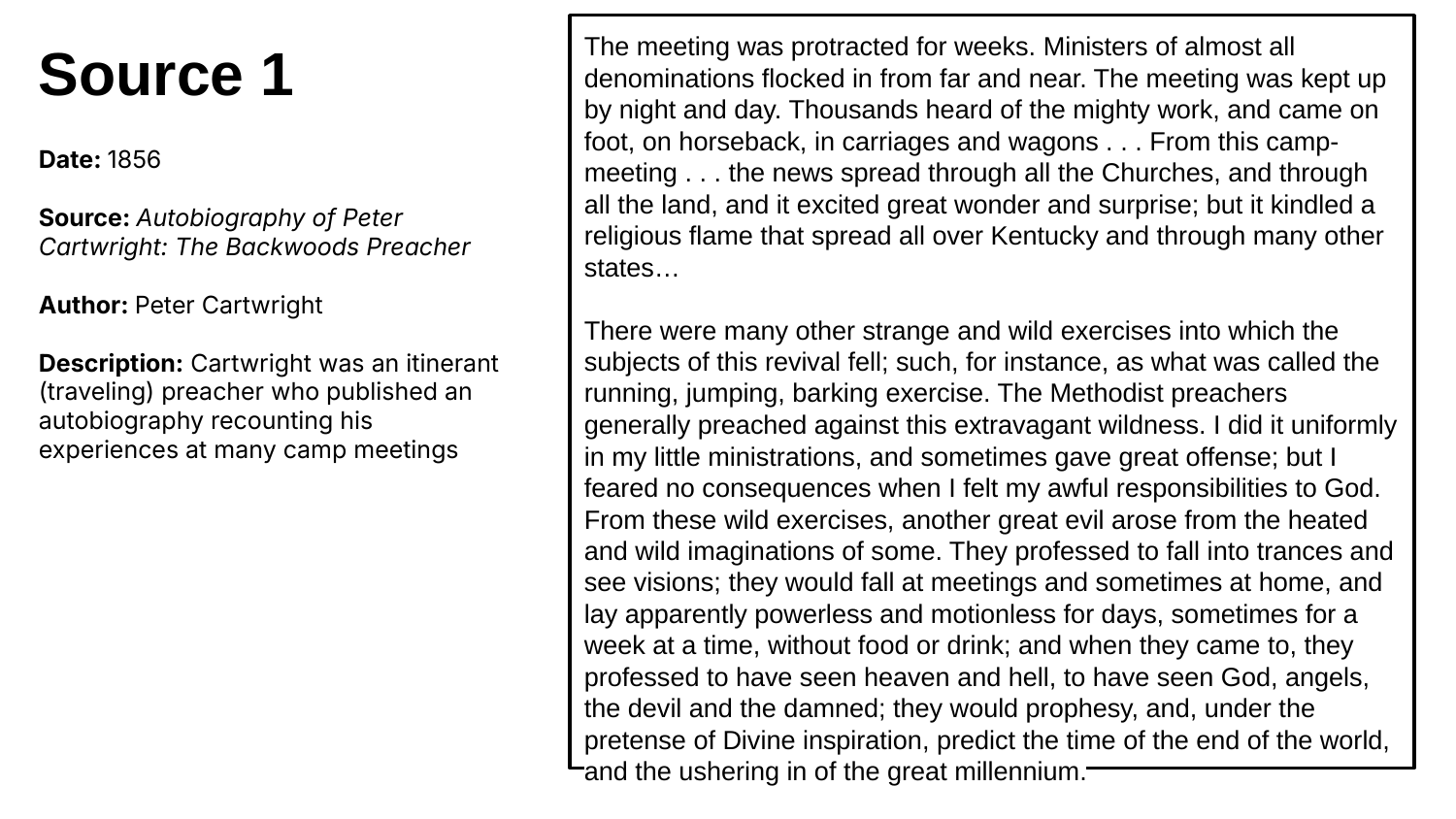

The meeting was protracted for weeks. Ministers of almost all denominations flocked in from far and near. The meeting was kept up by night and day. Thousands heard of the mighty work, and came on foot, on horseback, in carriages and wagons . . . From this camp-meeting . . . the news spread through all the Churches, and through all the land, and it excited great wonder and surprise; but it kindled a religious flame that spread all over Kentucky and through many other states…

There were many other strange and wild exercises into which the subjects of this revival fell; such, for instance, as what was called the running, jumping, barking exercise. The Methodist preachers generally preached against this extravagant wildness. I did it uniformly in my little ministrations, and sometimes gave great offense; but I feared no consequences when I felt my awful responsibilities to God. From these wild exercises, another great evil arose from the heated and wild imaginations of some. They professed to fall into trances and see visions; they would fall at meetings and sometimes at home, and lay apparently powerless and motionless for days, sometimes for a week at a time, without food or drink; and when they came to, they professed to have seen heaven and hell, to have seen God, angels, the devil and the damned; they would prophesy, and, under the pretense of Divine inspiration, predict the time of the end of the world, and the ushering in of the great millennium.
Source 1

Date: 1856

Source: Autobiography of Peter Cartwright: The Backwoods Preacher

Author: Peter Cartwright

Description: Cartwright was an itinerant (traveling) preacher who published an autobiography recounting his experiences at many camp meetings